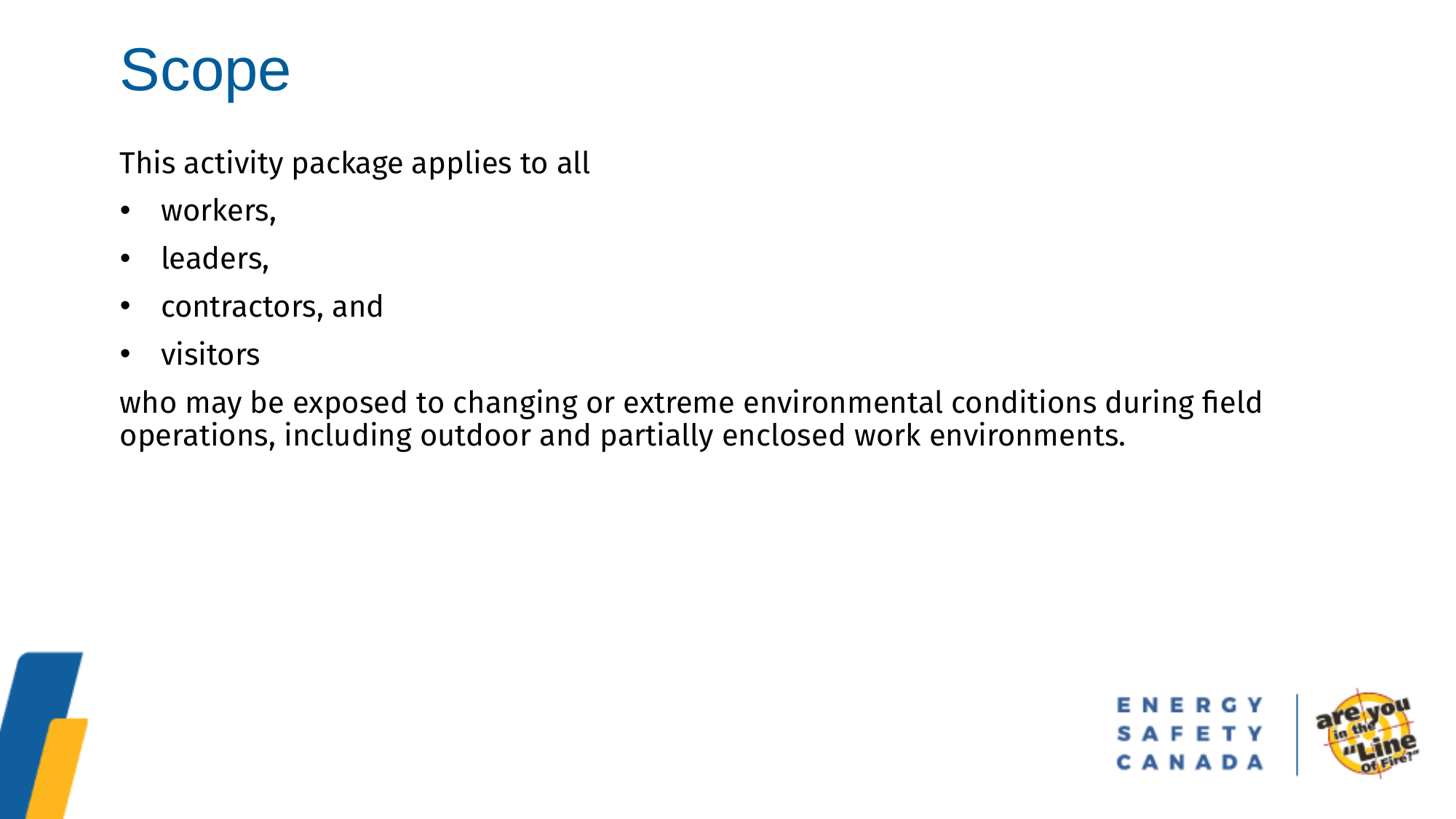

Scope
This activity package applies to all
workers,
leaders,
contractors, and
visitors
who may be exposed to changing or extreme environmental conditions during field operations, including outdoor and partially enclosed work environments.